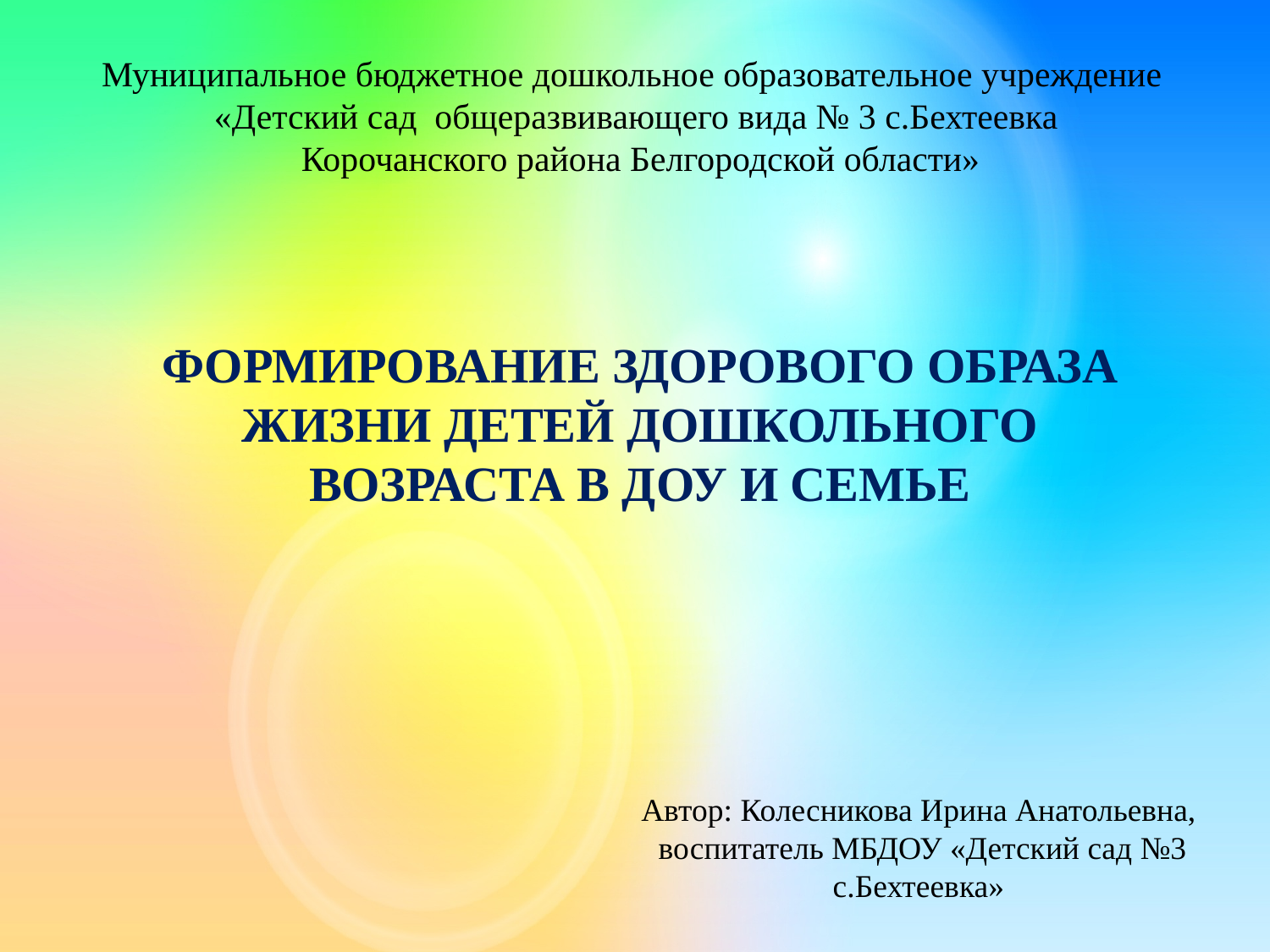

Муниципальное бюджетное дошкольное образовательное учреждение
«Детский сад  общеразвивающего вида № 3 с.Бехтеевка
Корочанского района Белгородской области»
ФОРМИРОВАНИЕ ЗДОРОВОГО ОБРАЗА ЖИЗНИ ДЕТЕЙ ДОШКОЛЬНОГО ВОЗРАСТА В ДОУ И СЕМЬЕ
Автор: Колесникова Ирина Анатольевна,
воспитатель МБДОУ «Детский сад №3 с.Бехтеевка»